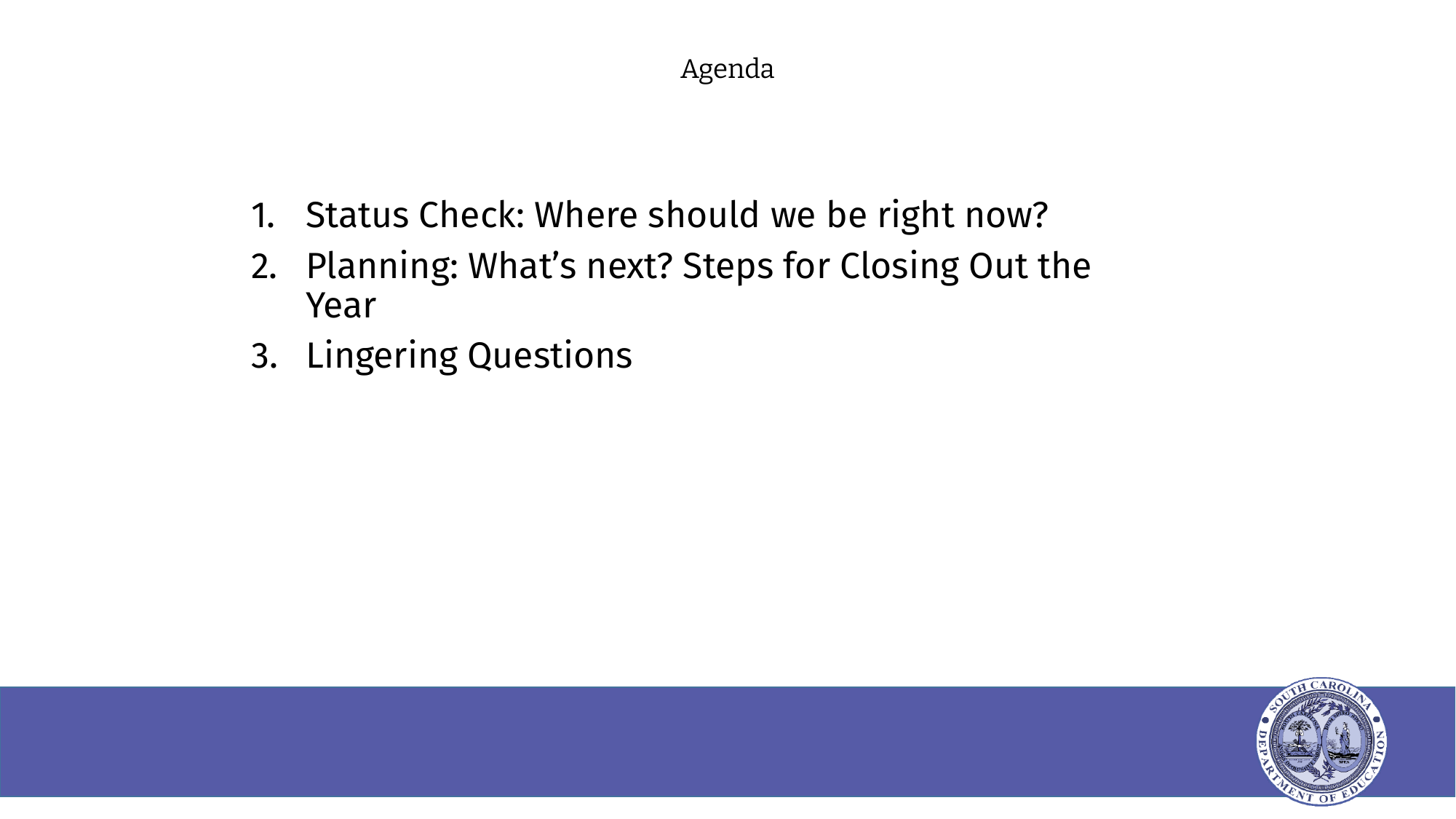

# Agenda
Status Check: Where should we be right now?
Planning: What’s next? Steps for Closing Out the Year
Lingering Questions